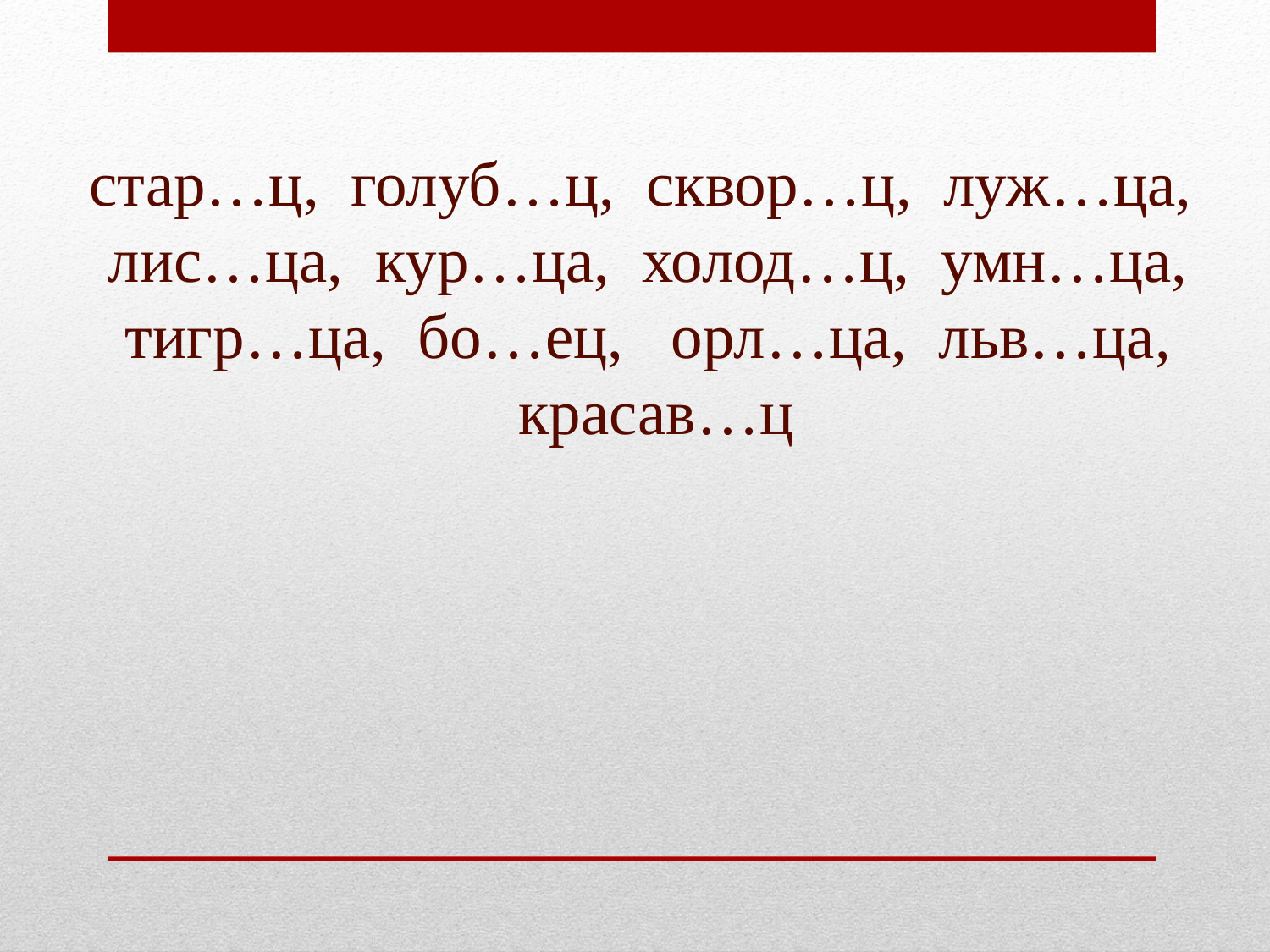

стар…ц,  голуб…ц,  сквор…ц,  луж…ца,
лис…ца,  кур…ца,  холод…ц,  умн…ца,
тигр…ца,  бо…ец,   орл…ца,  льв…ца,
красав…ц